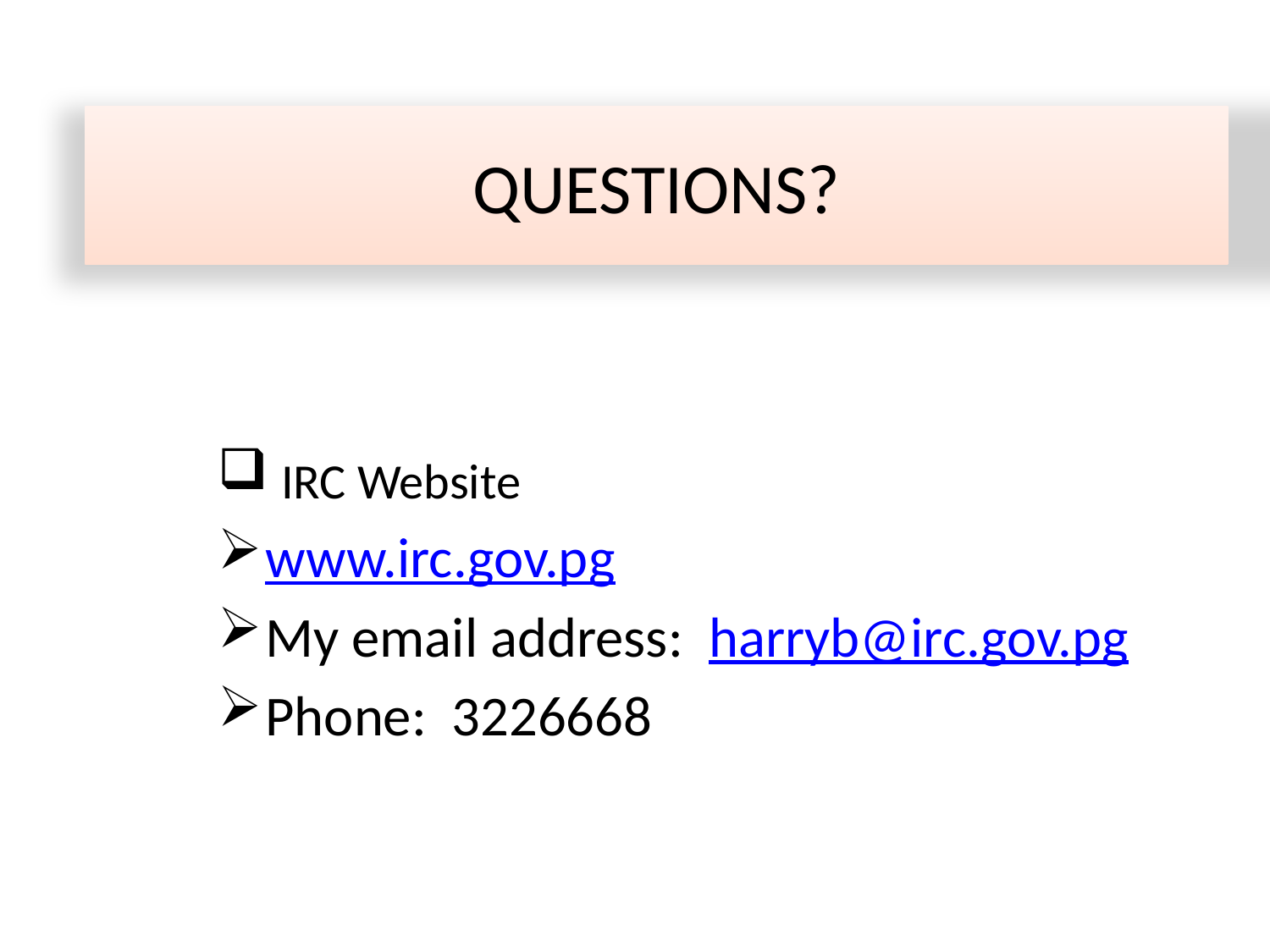

# QUESTIONS?
 IRC Website
www.irc.gov.pg
My email address:  harryb@irc.gov.pg
Phone:  3226668